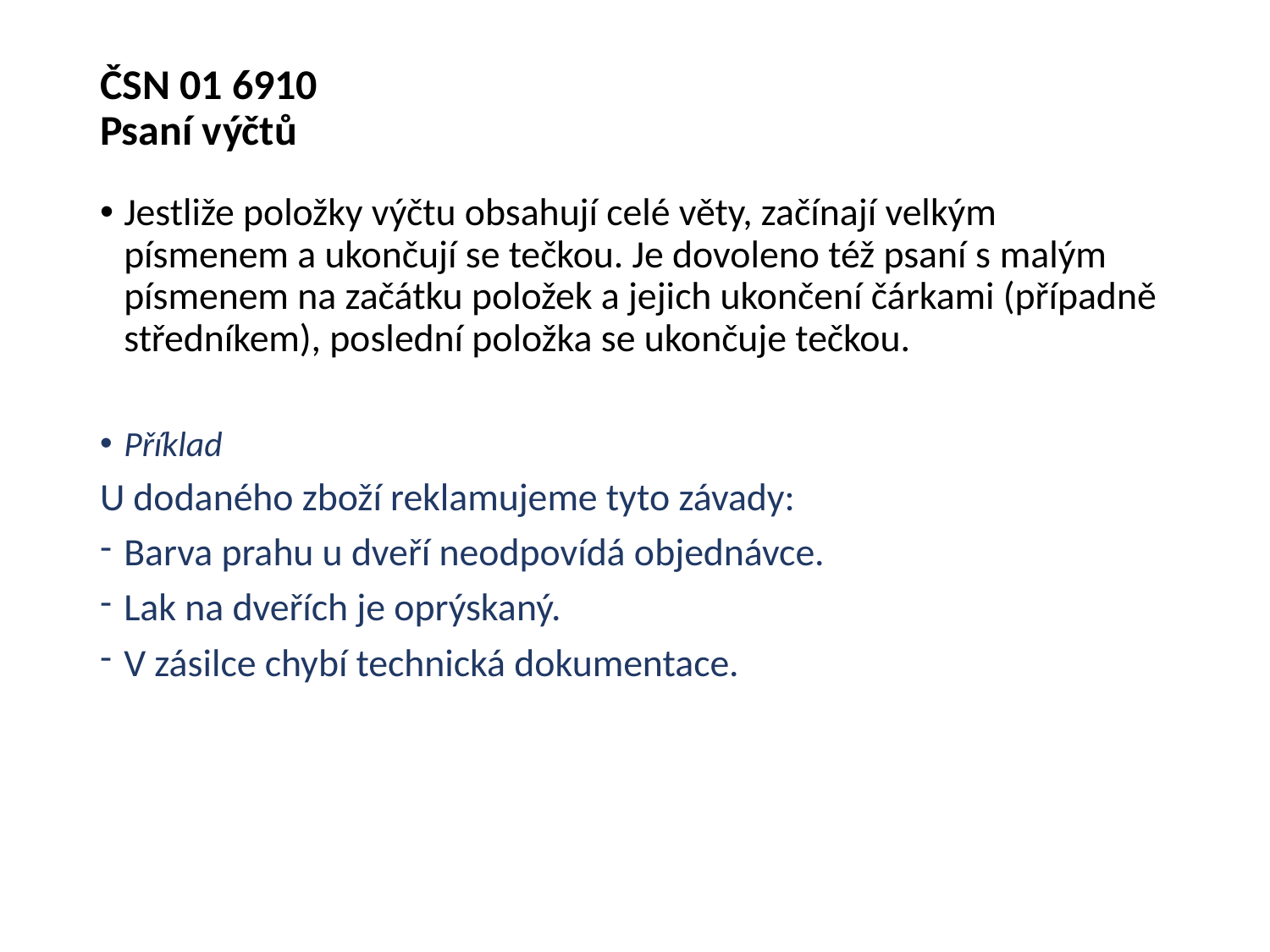

# ČSN 01 6910 Psaní výčtů
Jestliže položky výčtu obsahují celé věty, začínají velkým písmenem a ukončují se tečkou. Je dovoleno též psaní s malým písmenem na začátku položek a jejich ukončení čárkami (případně středníkem), poslední položka se ukončuje tečkou.

Příklad
U dodaného zboží reklamujeme tyto závady:
Barva prahu u dveří neodpovídá objednávce.
Lak na dveřích je oprýskaný.
V zásilce chybí technická dokumentace.